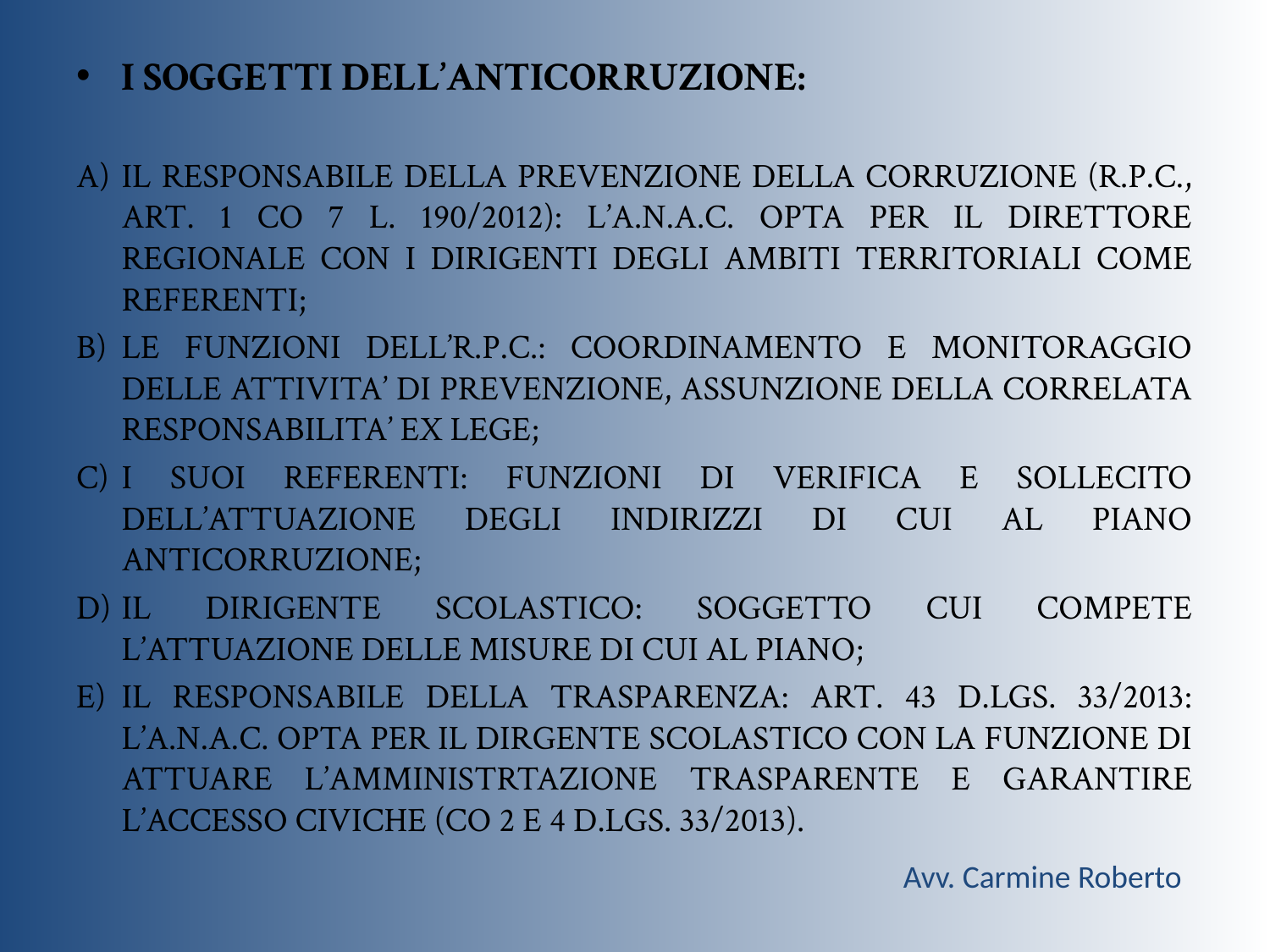

I SOGGETTI DELL’ANTICORRUZIONE:

IL RESPONSABILE DELLA PREVENZIONE DELLA CORRUZIONE (R.P.C., ART. 1 CO 7 L. 190/2012): L’A.N.A.C. OPTA PER IL DIRETTORE REGIONALE CON I DIRIGENTI DEGLI AMBITI TERRITORIALI COME REFERENTI;
LE FUNZIONI DELL’R.P.C.: COORDINAMENTO E MONITORAGGIO DELLE ATTIVITA’ DI PREVENZIONE, ASSUNZIONE DELLA CORRELATA RESPONSABILITA’ EX LEGE;
I SUOI REFERENTI: FUNZIONI DI VERIFICA E SOLLECITO DELL’ATTUAZIONE DEGLI INDIRIZZI DI CUI AL PIANO ANTICORRUZIONE;
IL DIRIGENTE SCOLASTICO: SOGGETTO CUI COMPETE L’ATTUAZIONE DELLE MISURE DI CUI AL PIANO;
IL RESPONSABILE DELLA TRASPARENZA: ART. 43 D.LGS. 33/2013: L’A.N.A.C. OPTA PER IL DIRGENTE SCOLASTICO CON LA FUNZIONE DI ATTUARE L’AMMINISTRTAZIONE TRASPARENTE E GARANTIRE L’ACCESSO CIVICHE (CO 2 E 4 D.LGS. 33/2013).

Avv. Carmine Roberto